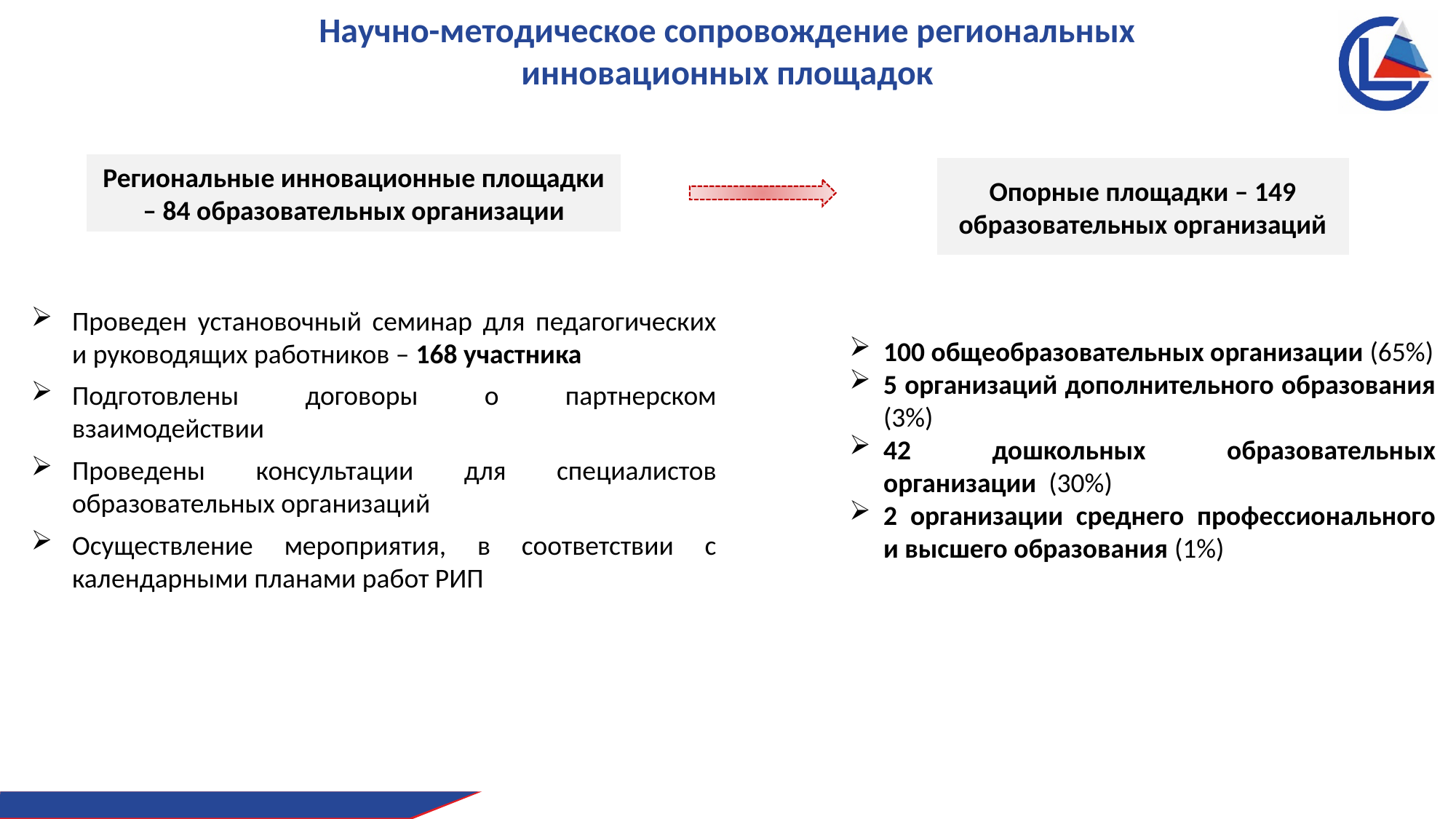

Научно-методическое сопровождение региональных инновационных площадок

Региональные инновационные площадки – 84 образовательных организации
Опорные площадки – 149 образовательных организаций
Проведен установочный семинар для педагогических и руководящих работников – 168 участника
Подготовлены договоры о партнерском взаимодействии
Проведены консультации для специалистов образовательных организаций
Осуществление мероприятия, в соответствии с календарными планами работ РИП
100 общеобразовательных организации (65%)
5 организаций дополнительного образования (3%)
42 дошкольных образовательных организации  (30%)
2 организации среднего профессионального и высшего образования (1%)